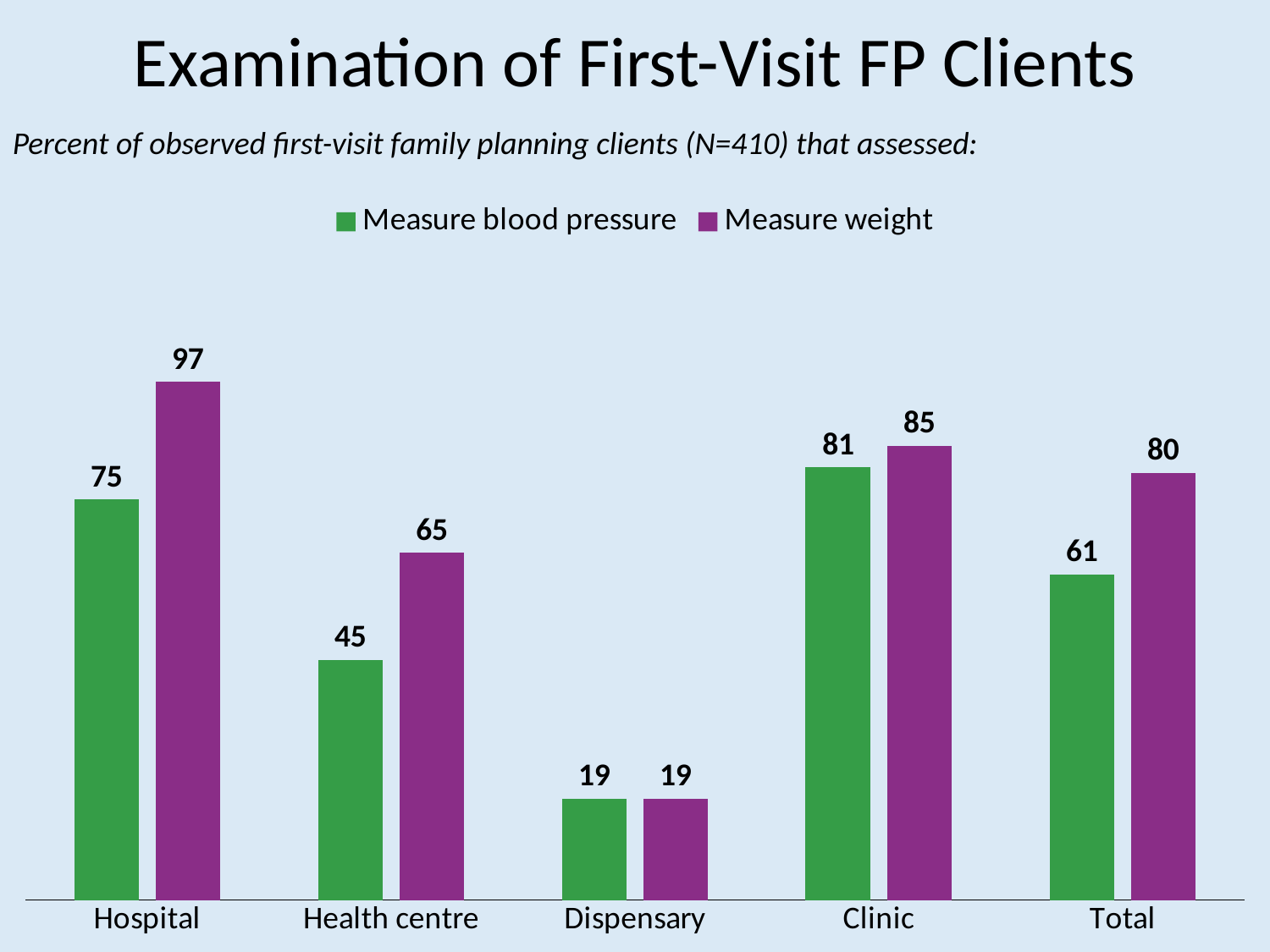

# Examination of First-Visit FP Clients
Percent of observed first-visit family planning clients (N=410) that assessed:

### Chart

| Category | Measure blood pressure | Measure weight |
|---|---|---|
| Hospital | 75.0 | 97.0 |
| Health centre | 45.0 | 65.0 |
| Dispensary | 19.0 | 19.0 |
| Clinic | 81.0 | 85.0 |
| Total | 61.0 | 80.0 |